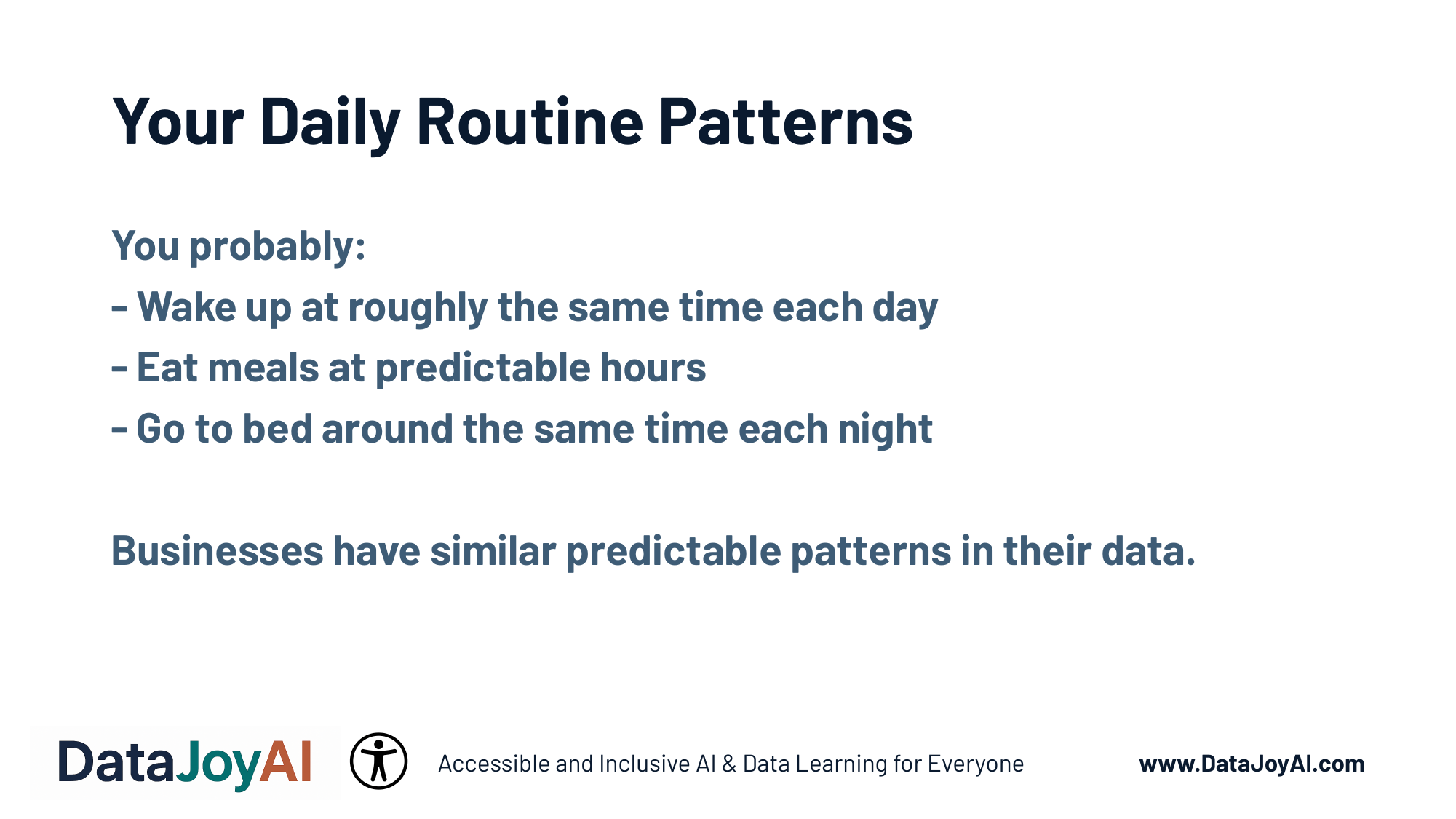

# Your Daily Routine Patterns
You probably:
- Wake up at roughly the same time each day
- Eat meals at predictable hours
- Go to bed around the same time each night

Businesses have similar predictable patterns in their data.